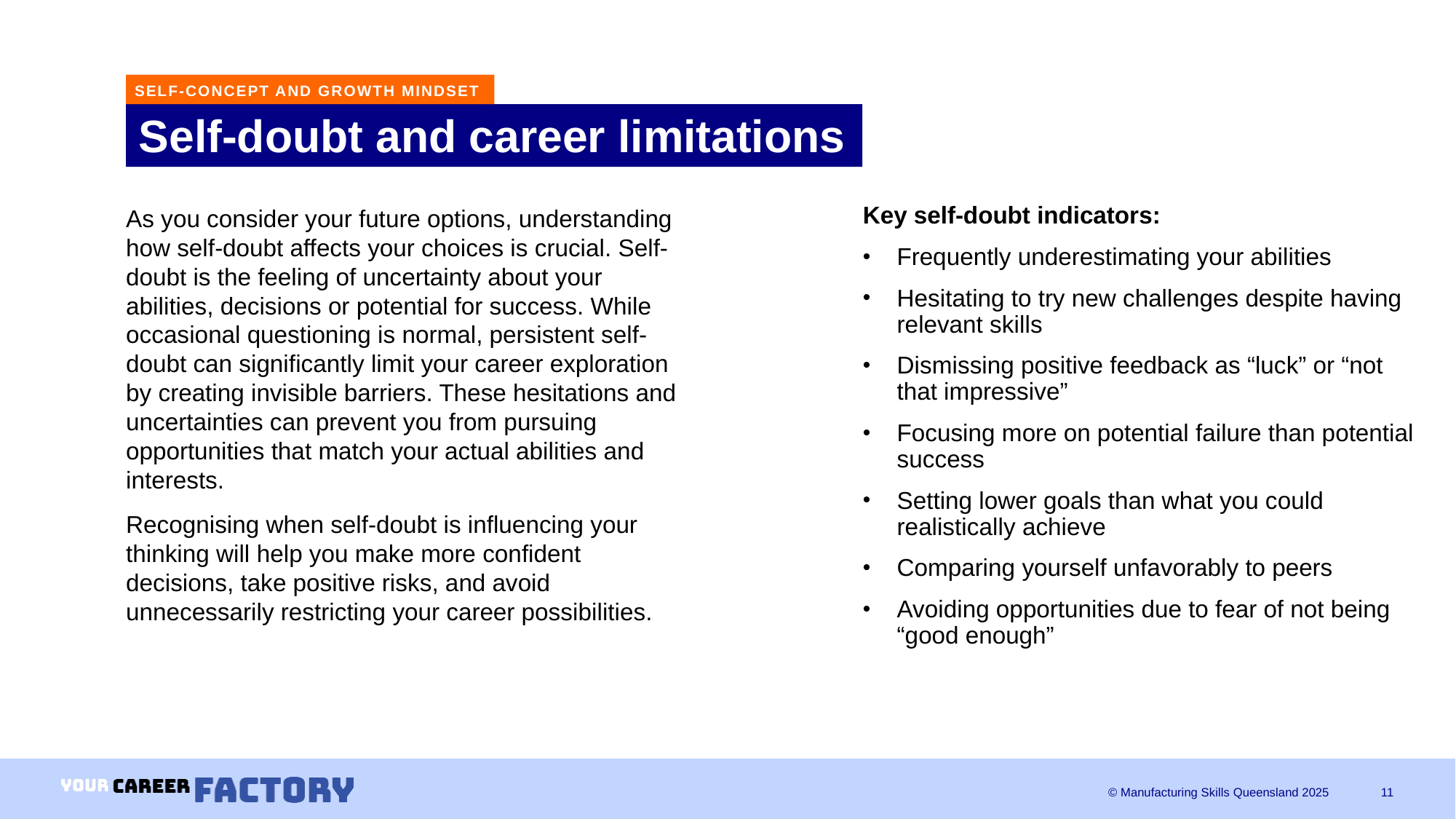

SELF-CONCEPT AND GROWTH MINDSET
# Self-doubt and career limitations
As you consider your future options, understanding how self-doubt affects your choices is crucial. Self-doubt is the feeling of uncertainty about your abilities, decisions or potential for success. While occasional questioning is normal, persistent self-doubt can significantly limit your career exploration by creating invisible barriers. These hesitations and uncertainties can prevent you from pursuing opportunities that match your actual abilities and interests.
Recognising when self-doubt is influencing your thinking will help you make more confident decisions, take positive risks, and avoid unnecessarily restricting your career possibilities.
Key self-doubt indicators:
Frequently underestimating your abilities
Hesitating to try new challenges despite having relevant skills
Dismissing positive feedback as “luck” or “not that impressive”
Focusing more on potential failure than potential success
Setting lower goals than what you could realistically achieve
Comparing yourself unfavorably to peers
Avoiding opportunities due to fear of not being “good enough”